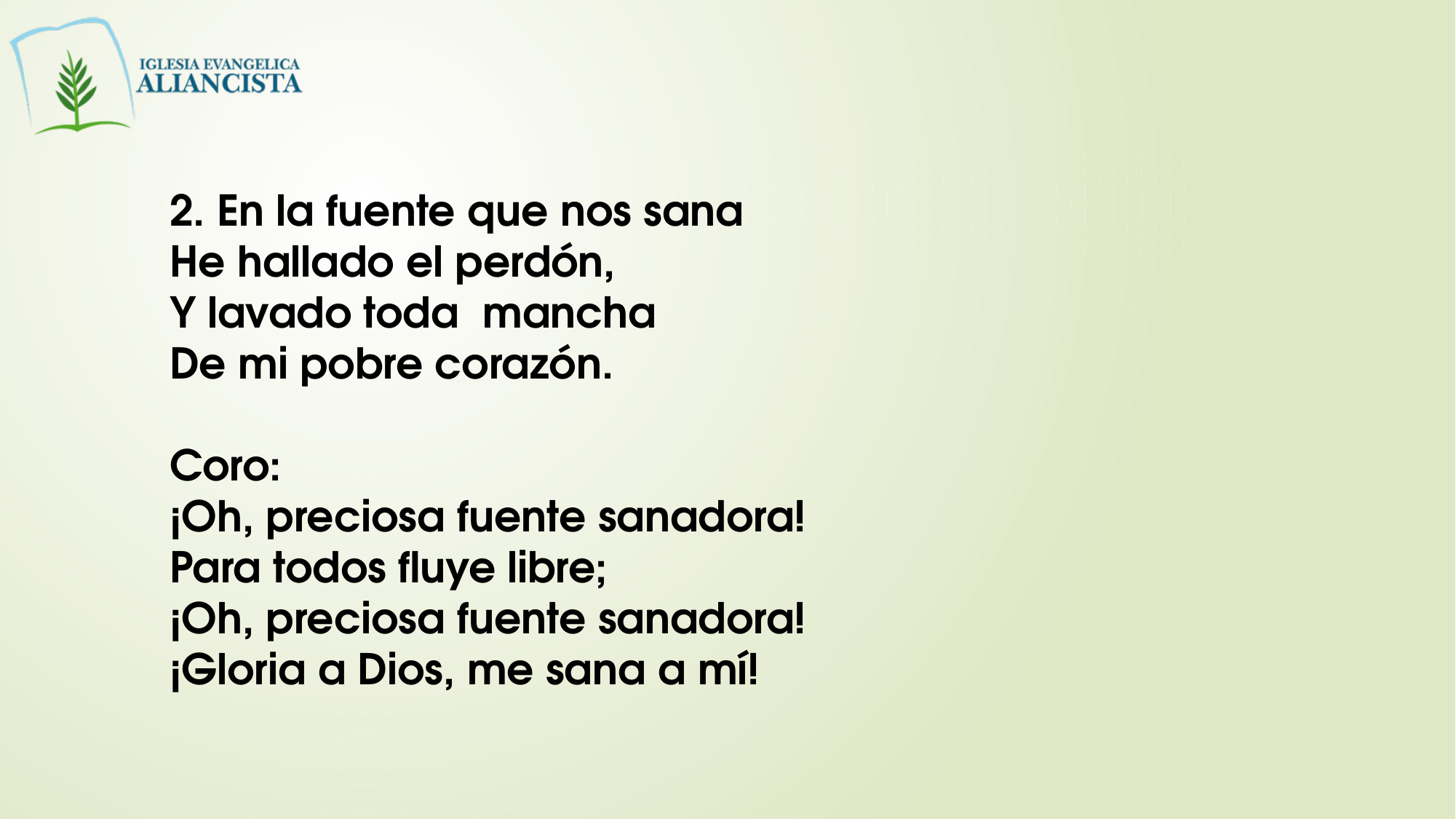

2. En la fuente que nos sana
He hallado el perdón,
Y lavado toda  mancha
De mi pobre corazón.

Coro:
¡Oh, preciosa fuente sanadora!
Para todos fluye libre;
¡Oh, preciosa fuente sanadora!
¡Gloria a Dios, me sana a mí!